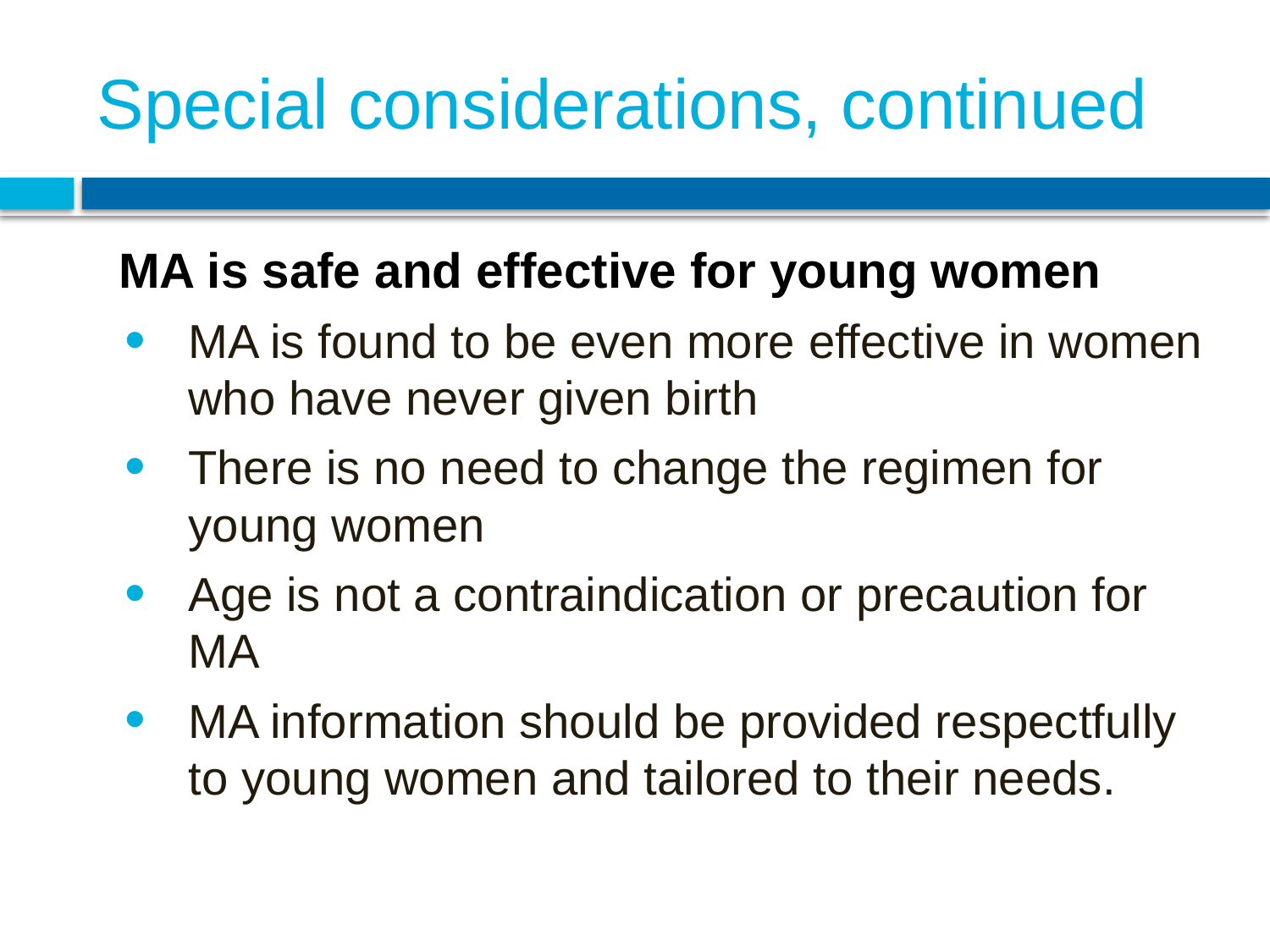

# Special considerations, continued
MA is safe and effective for young women
MA is found to be even more effective in women who have never given birth
There is no need to change the regimen for young women
Age is not a contraindication or precaution for MA
MA information should be provided respectfully to young women and tailored to their needs.